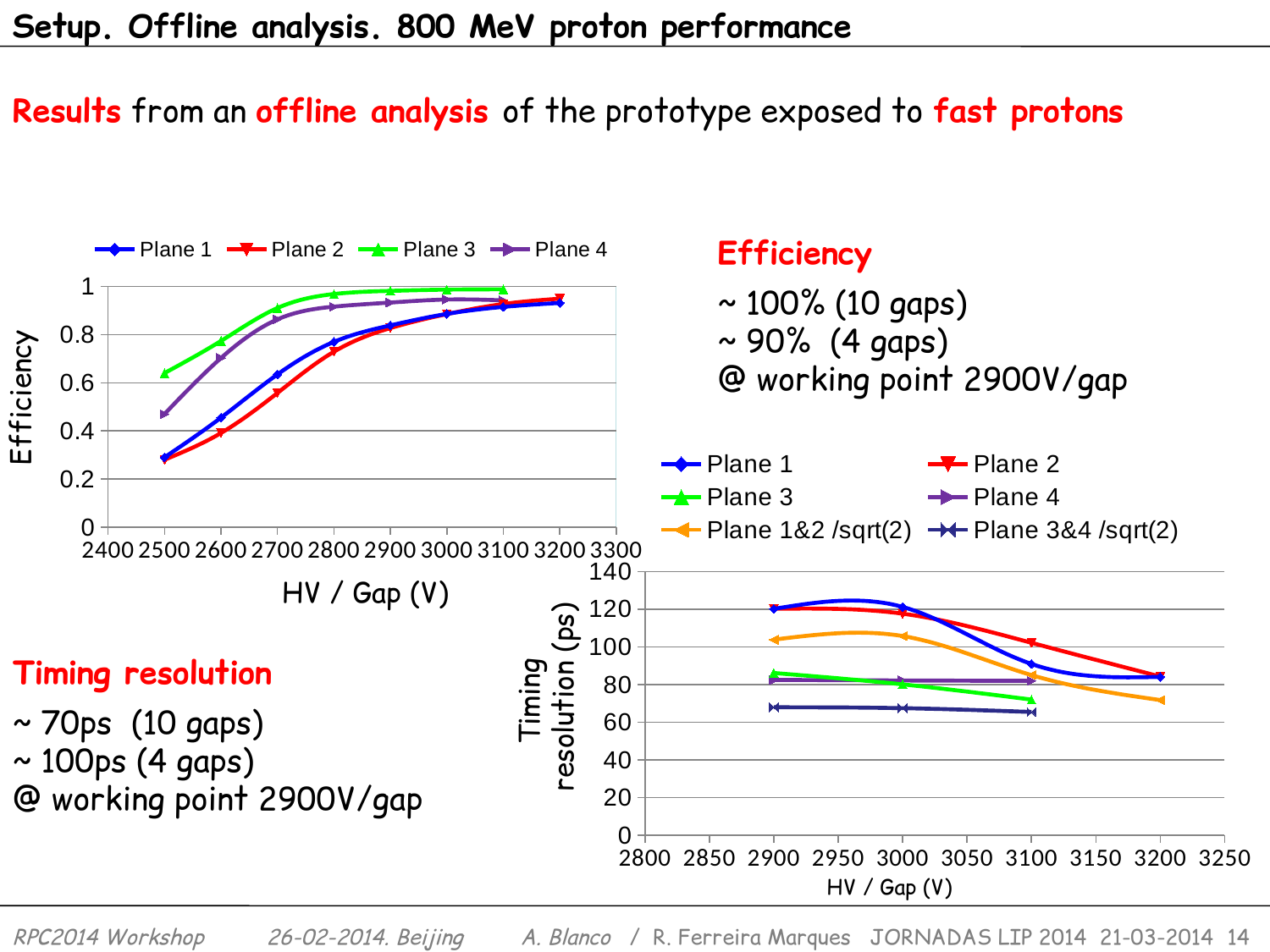

Setup. Offline analysis. 800 MeV proton performance

Results from an offline analysis of the prototype exposed to fast protons

### Chart

| Category | Plane 1 | Plane 2 | Plane 3 | Plane 4 |
|---|---|---|---|---|
Efficiency
HV / Gap (V)
Efficiency
~ 100% (10 gaps)
~ 90%  (4 gaps)
@ working point 2900V/gap

### Chart

| Category | Plane 1 | Plane 2 | Plane 3 | Plane 4 | Plane 1&2 /sqrt(2) | Plane 3&4 /sqrt(2) |
|---|---|---|---|---|---|---|
Timing resolution
Timing
 resolution (ps)
~ 70ps  (10 gaps)
~ 100ps (4 gaps)
@ working point 2900V/gap
HV / Gap (V)

RPC2014 Workshop	26-02-2014. Beijing	A. Blanco   /  R. Ferreira Marques   JORNADAS LIP 2014  21-03-2014  14